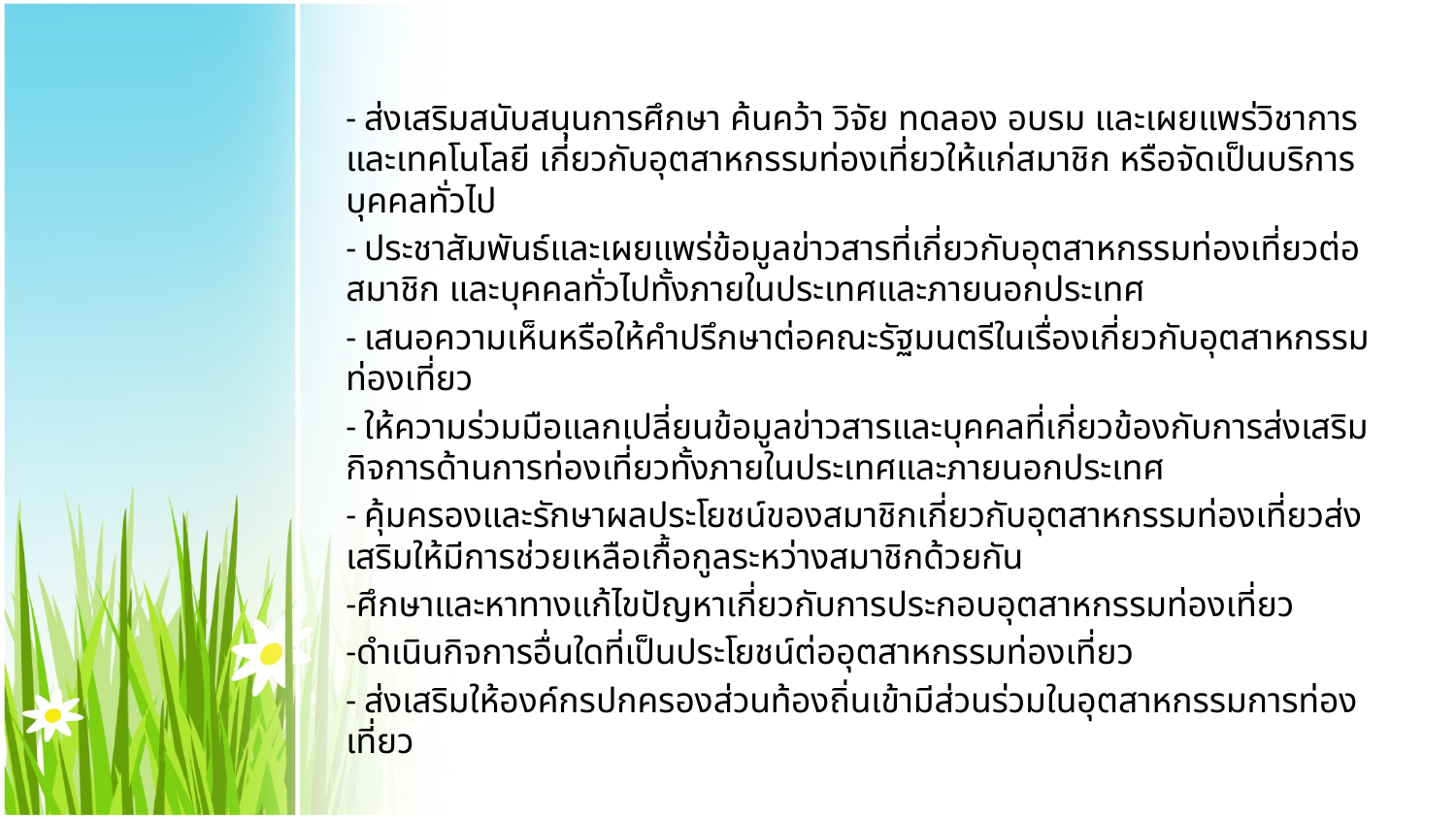

- ส่งเสริมสนับสนุนการศึกษา ค้นคว้า วิจัย ทดลอง อบรม และเผยแพร่วิชาการและเทคโนโลยี เกี่ยวกับอุตสาหกรรมท่องเที่ยวให้แก่สมาชิก หรือจัดเป็นบริการบุคคลทั่วไป
	- ประชาสัมพันธ์และเผยแพร่ข้อมูลข่าวสารที่เกี่ยวกับอุตสาหกรรมท่องเที่ยวต่อสมาชิก และบุคคลทั่วไปทั้งภายในประเทศและภายนอกประเทศ
	- เสนอความเห็นหรือให้คำปรึกษาต่อคณะรัฐมนตรีในเรื่องเกี่ยวกับอุตสาหกรรม ท่องเที่ยว
	- ให้ความร่วมมือแลกเปลี่ยนข้อมูลข่าวสารและบุคคลที่เกี่ยวข้องกับการส่งเสริม กิจการด้านการท่องเที่ยวทั้งภายในประเทศและภายนอกประเทศ
	- คุ้มครองและรักษาผลประโยชน์ของสมาชิกเกี่ยวกับอุตสาหกรรมท่องเที่ยวส่งเสริมให้มีการช่วยเหลือเกื้อกูลระหว่างสมาชิกด้วยกัน
	-ศึกษาและหาทางแก้ไขปัญหาเกี่ยวกับการประกอบอุตสาหกรรมท่องเที่ยว
	-ดำเนินกิจการอื่นใดที่เป็นประโยชน์ต่ออุตสาหกรรมท่องเที่ยว
	- ส่งเสริมให้องค์กรปกครองส่วนท้องถิ่นเข้ามีส่วนร่วมในอุตสาหกรรมการท่องเที่ยว